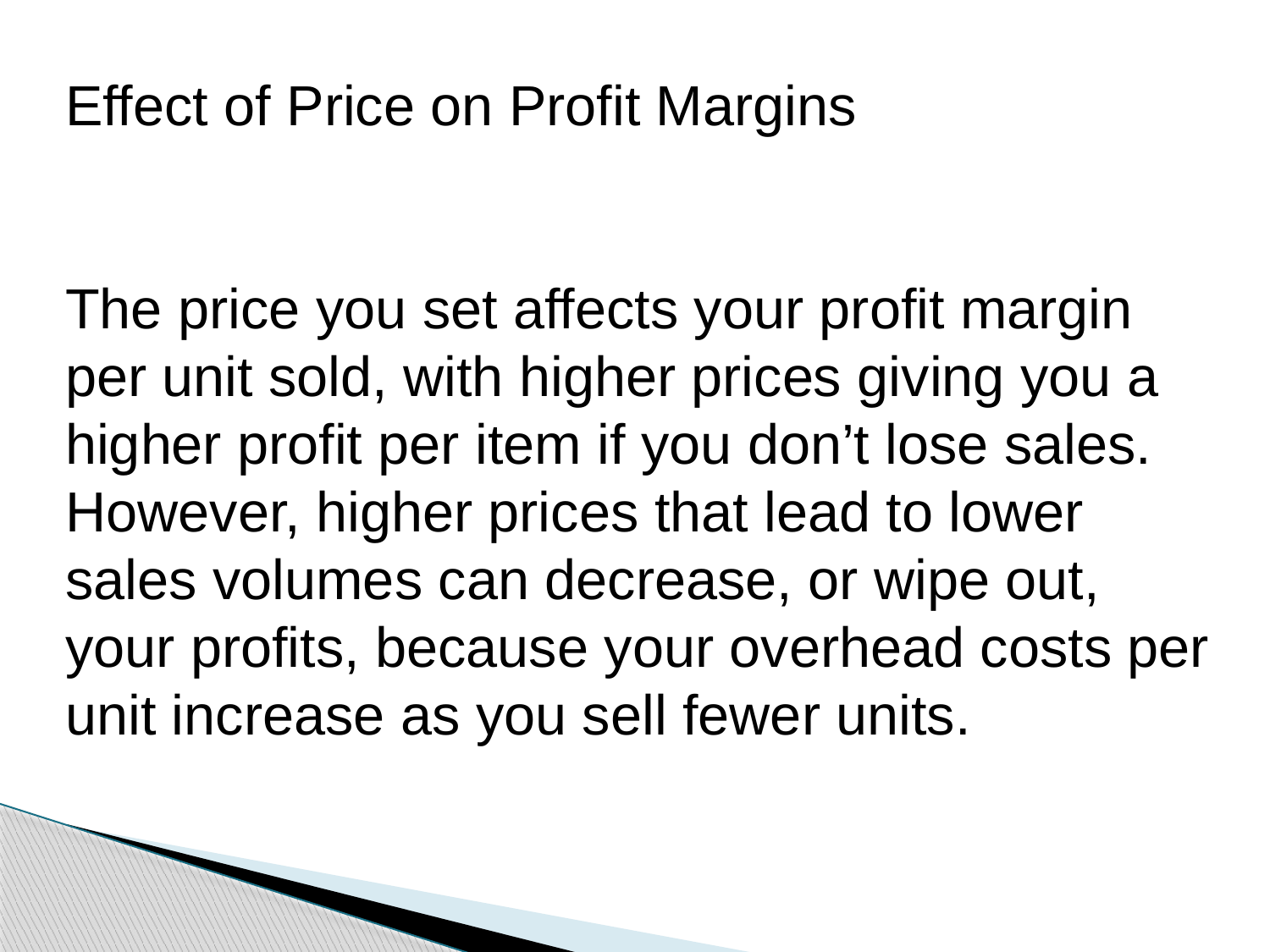

Effect of Price on Profit Margins

The price you set affects your profit margin per unit sold, with higher prices giving you a higher profit per item if you don’t lose sales. However, higher prices that lead to lower sales volumes can decrease, or wipe out, your profits, because your overhead costs per unit increase as you sell fewer units.